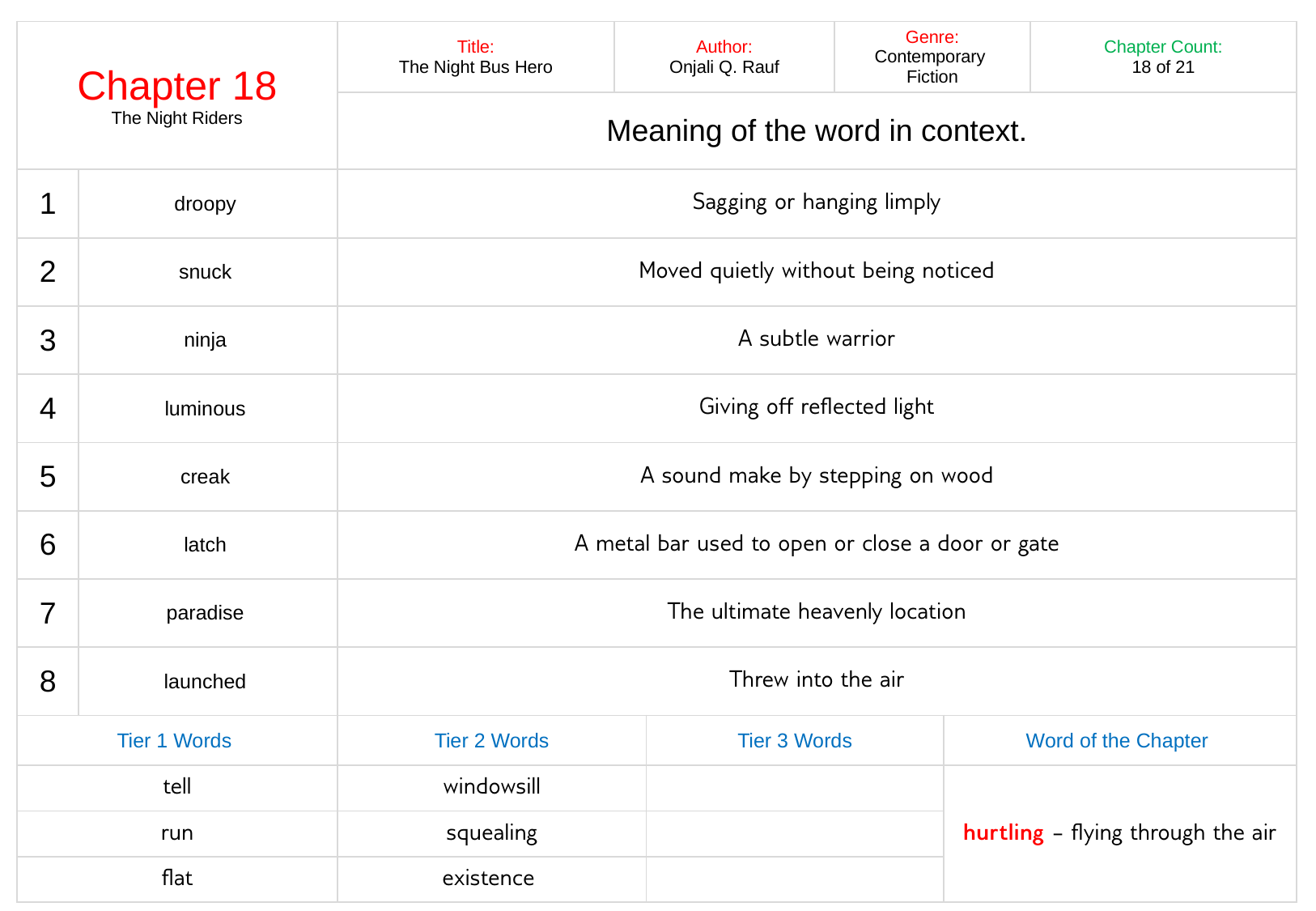

| Chapter 18 The Night Riders |  | Title: The Night Bus Hero | Author: Onjali Q. Rauf |  | Genre: Contemporary Fiction | Chapter Word Count: 435 | Chapter Count: 18 of 21 |
| --- | --- | --- | --- | --- | --- | --- | --- |
|  |  | Meaning of the word in context. |  |  |  |  |  |
| 1 | droopy | Sagging or hanging limply |  |  |  |  |  |
| 2 | snuck | Moved quietly without being noticed |  |  |  |  |  |
| 3 | ninja | A subtle warrior |  |  |  |  |  |
| 4 | luminous | Giving off reflected light |  |  |  |  |  |
| 5 | creak | A sound make by stepping on wood |  |  |  |  |  |
| 6 | latch | A metal bar used to open or close a door or gate |  |  |  |  |  |
| 7 | paradise | The ultimate heavenly location |  |  |  |  |  |
| 8 | launched | Threw into the air |  |  |  |  |  |
| Tier 1 Words |  | Tier 2 Words |  | Tier 3 Words |  | Word of the Chapter |  |
| tell |  | windowsill |  |  |  | hurtling – flying through the air |  |
| run |  | squealing |  |  |  |  |  |
| flat |  | existence |  |  |  |  |  |